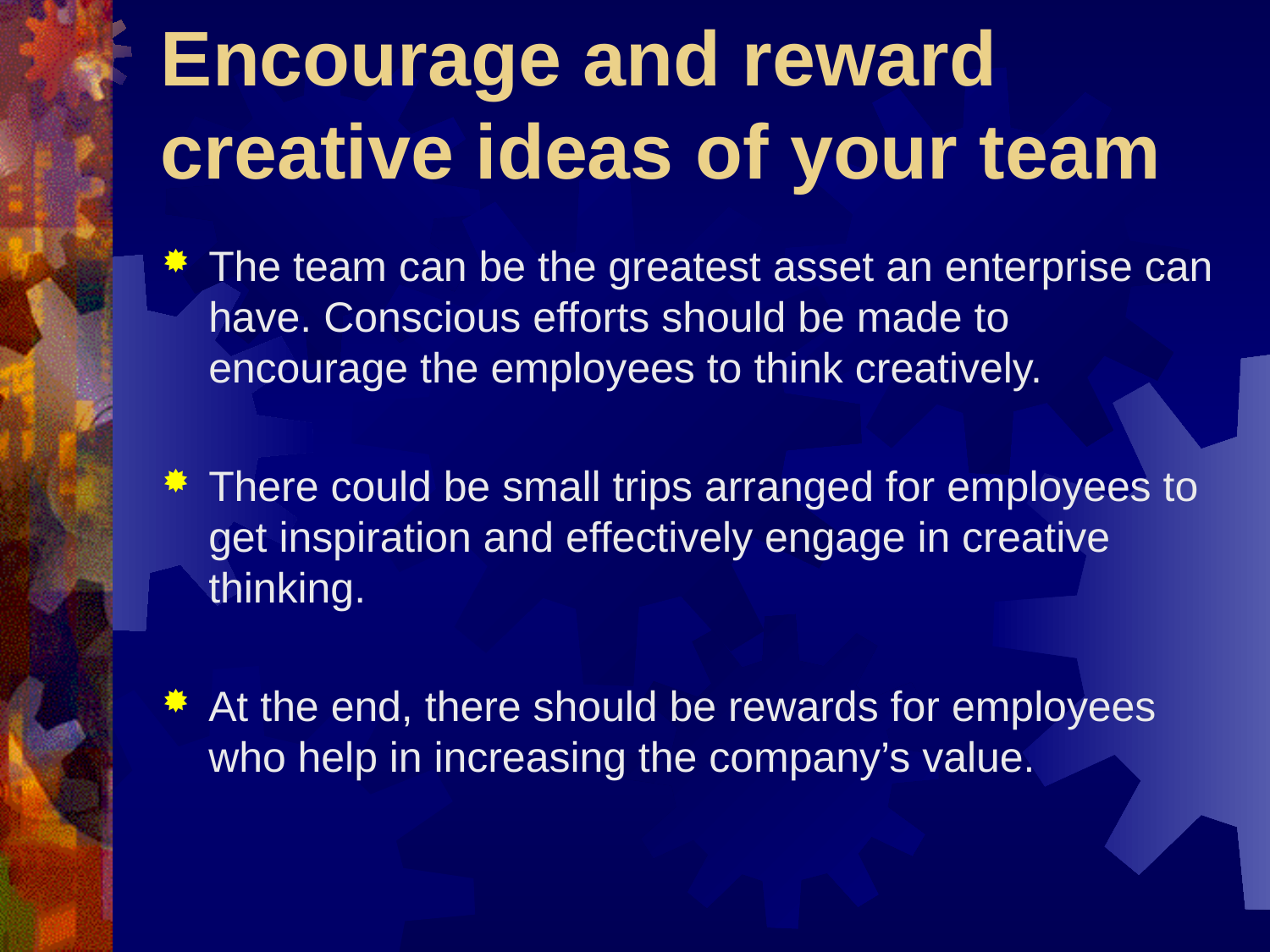

# Encourage and reward creative ideas of your team
The team can be the greatest asset an enterprise can have. Conscious efforts should be made to encourage the employees to think creatively.

There could be small trips arranged for employees to get inspiration and effectively engage in creative thinking.

At the end, there should be rewards for employees who help in increasing the company’s value.